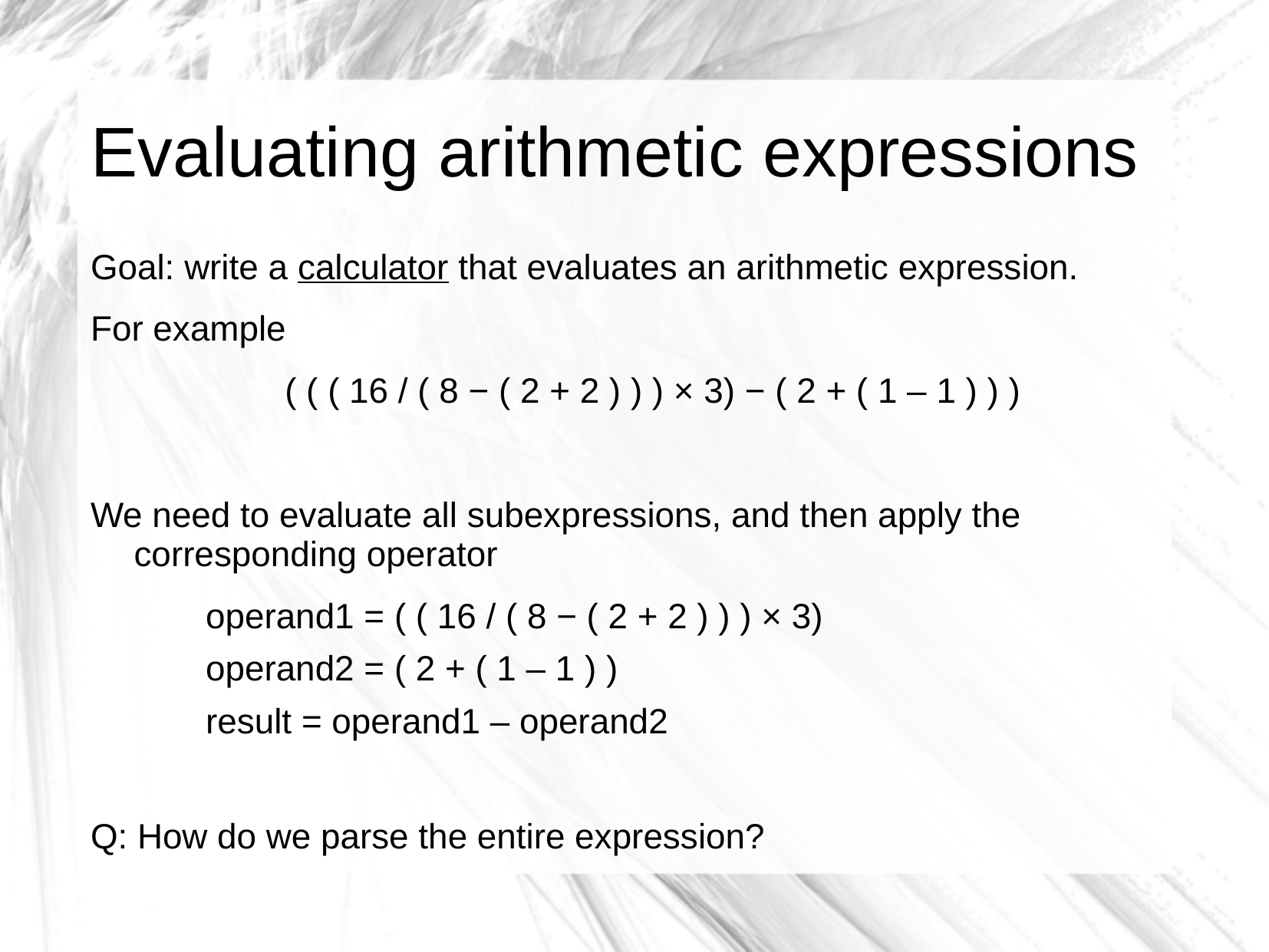

# Evaluating arithmetic expressions
Goal: write a calculator that evaluates an arithmetic expression.
For example
 ( ( ( 16 / ( 8 − ( 2 + 2 ) ) ) × 3) − ( 2 + ( 1 – 1 ) ) )

We need to evaluate all subexpressions, and then apply the corresponding operator
operand1 = ( ( 16 / ( 8 − ( 2 + 2 ) ) ) × 3)
operand2 = ( 2 + ( 1 – 1 ) )
result = operand1 – operand2

Q: How do we parse the entire expression?